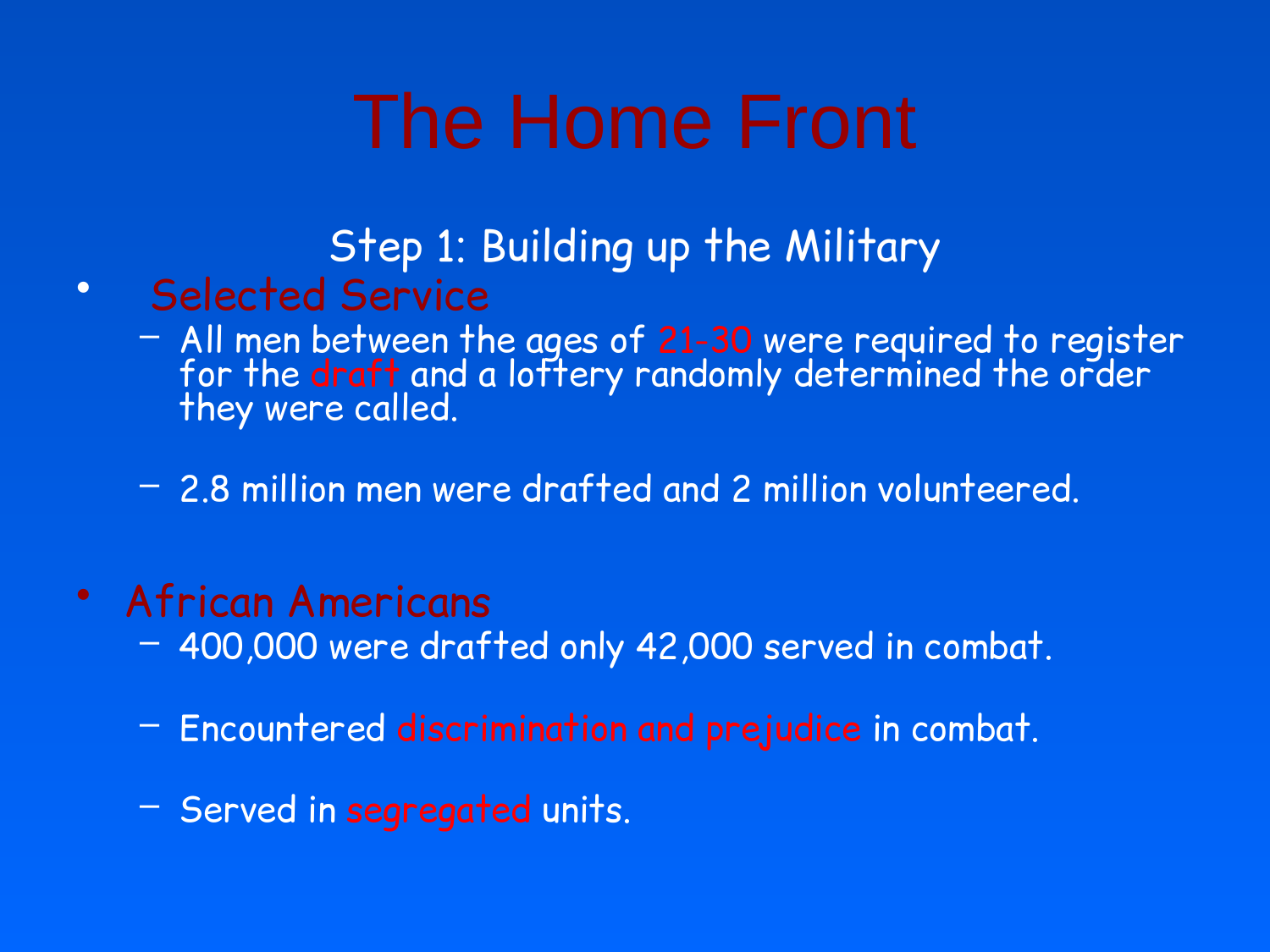

# The Home Front
Step 1: Building up the Military
  Selected Service
All men between the ages of 21-30 were required to register for the draft and a lottery randomly determined the order they were called.

2.8 million men were drafted and 2 million volunteered.

African Americans
400,000 were drafted only 42,000 served in combat.

Encountered discrimination and prejudice in combat.

Served in segregated units.